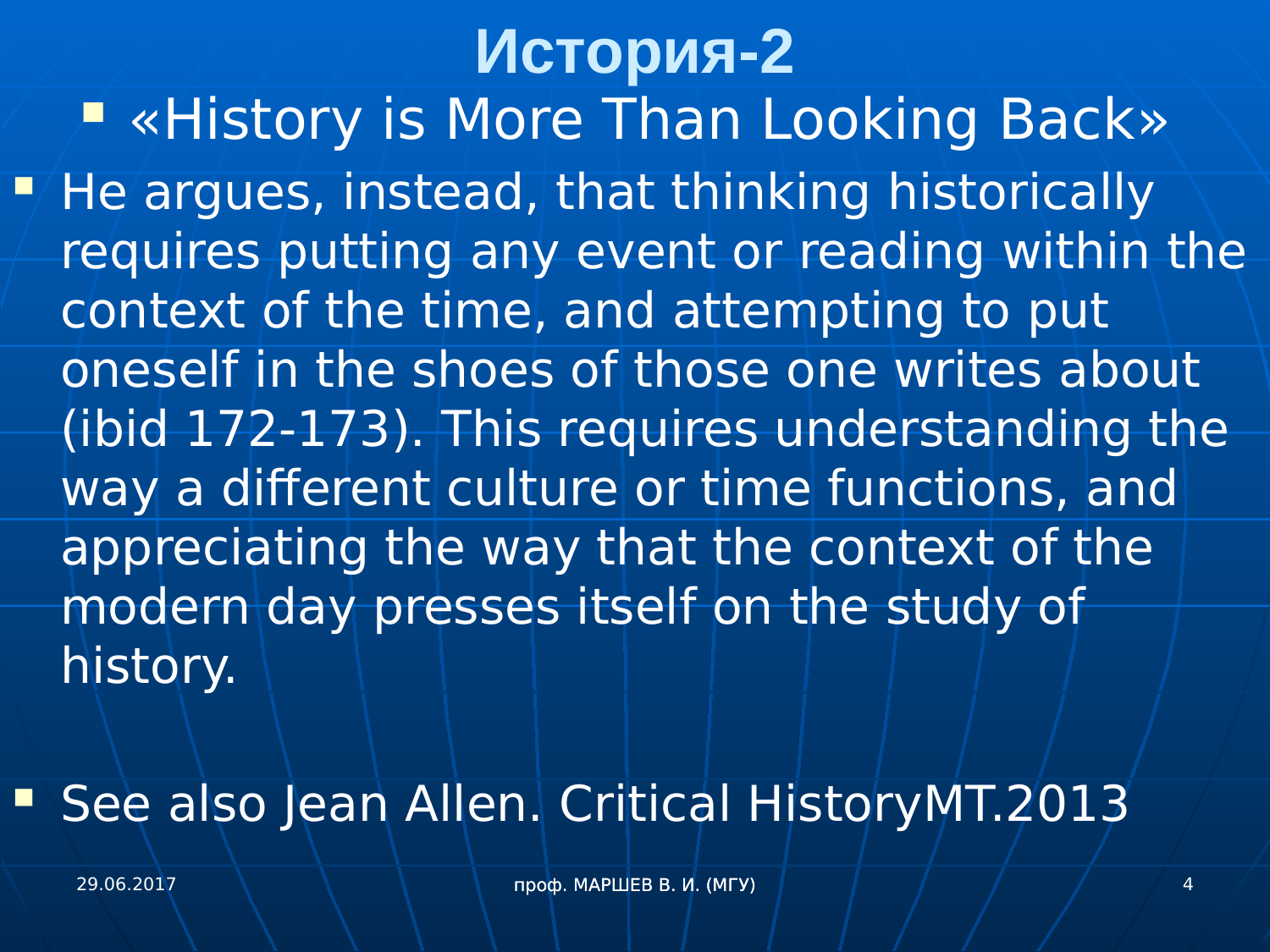

История-2
«History is More Than Looking Back»
He argues, instead, that thinking historically requires putting any event or reading within the context of the time, and attempting to put oneself in the shoes of those one writes about (ibid 172-173). This requires understanding the way a different culture or time functions, and appreciating the way that the context of the modern day presses itself on the study of history.

See also Jean Allen. Critical HistoryMT.2013
29.06.2017
4
проф. МАРШЕВ В. И. (МГУ)
проф. МАРШЕВ В. И. (МГУ)